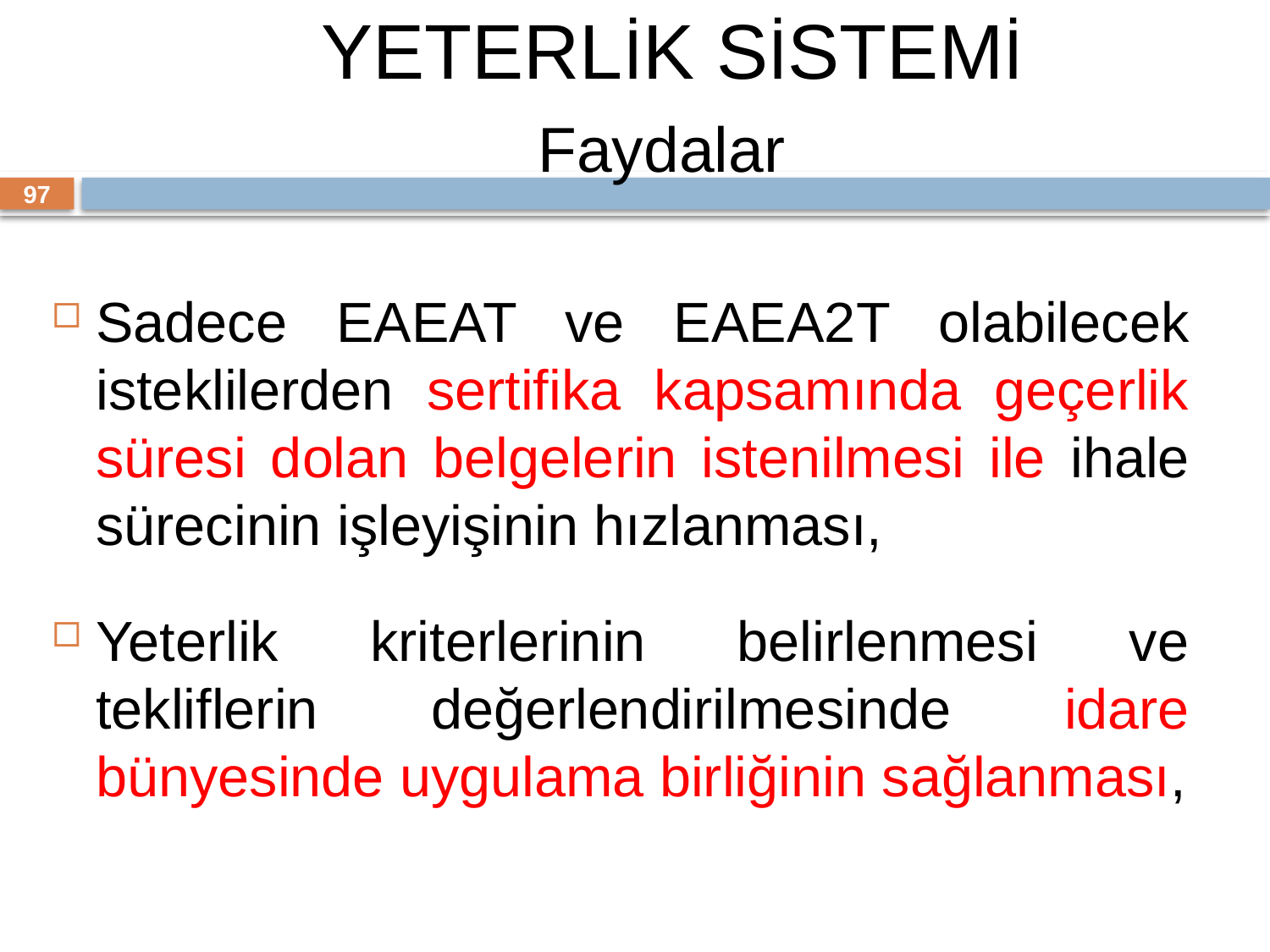

YETERLİK SİSTEMİ
Faydalar
97
Sadece EAEAT ve EAEA2T olabilecek isteklilerden sertifika kapsamında geçerlik süresi dolan belgelerin istenilmesi ile ihale sürecinin işleyişinin hızlanması,

Yeterlik kriterlerinin belirlenmesi ve tekliflerin değerlendirilmesinde idare bünyesinde uygulama birliğinin sağlanması,